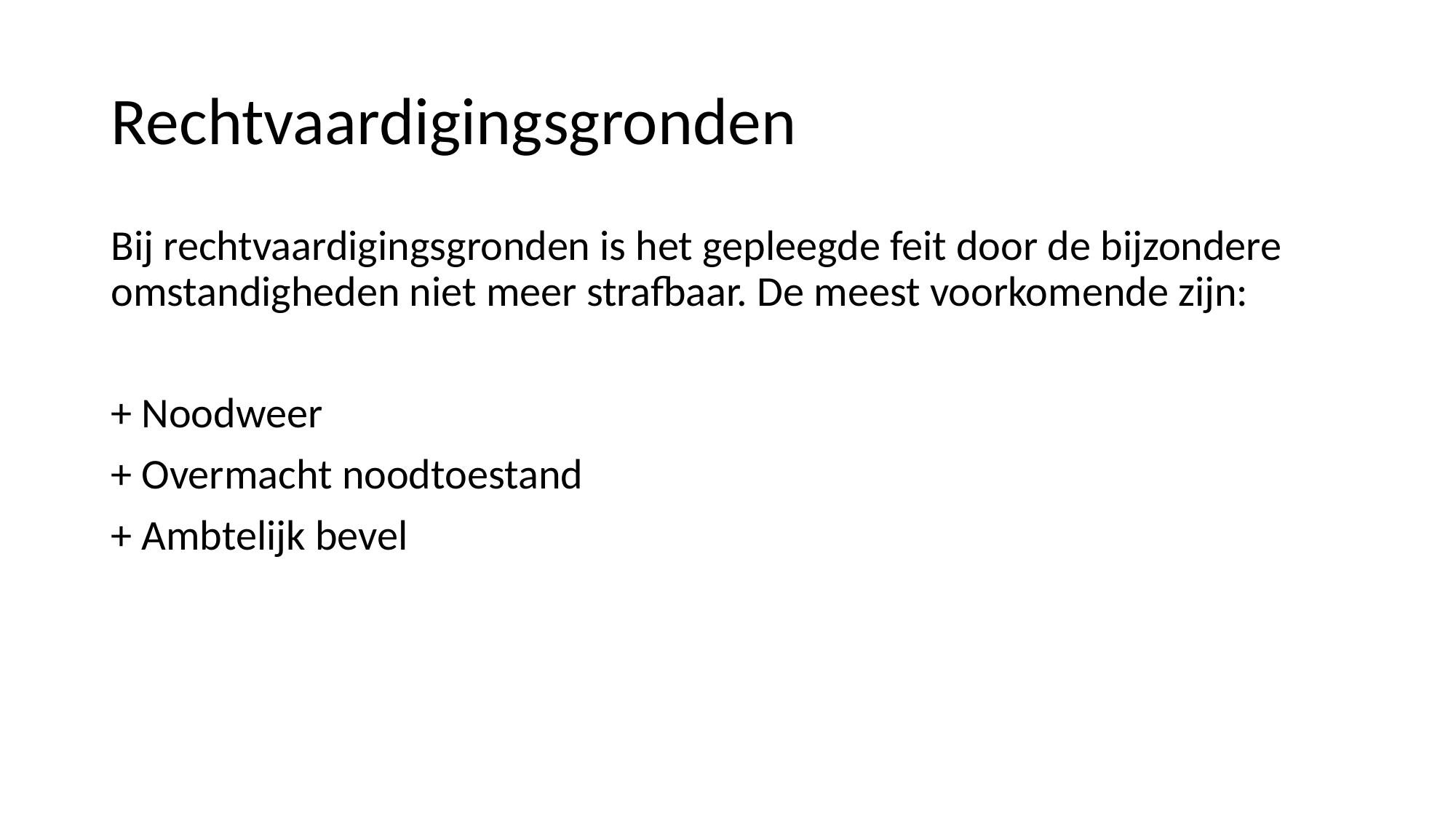

# Rechtvaardigingsgronden
Bij rechtvaardigingsgronden is het gepleegde feit door de bijzondere omstandigheden niet meer strafbaar. De meest voorkomende zijn:

+ Noodweer
+ Overmacht noodtoestand
+ Ambtelijk bevel